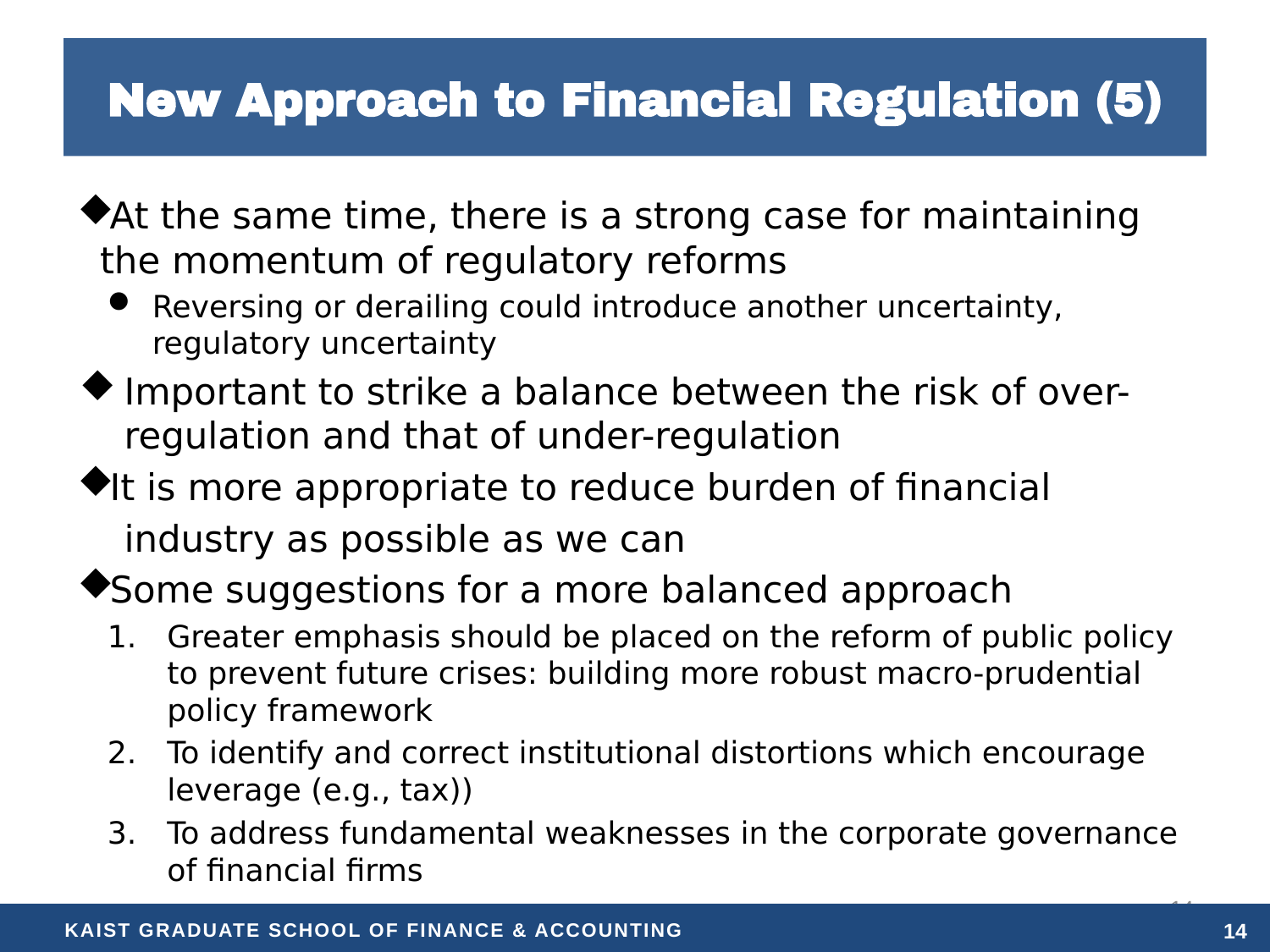

# New Approach to Financial Regulation (5)
At the same time, there is a strong case for maintaining the momentum of regulatory reforms
Reversing or derailing could introduce another uncertainty, regulatory uncertainty
Important to strike a balance between the risk of over-regulation and that of under-regulation
It is more appropriate to reduce burden of financial
    industry as possible as we can
Some suggestions for a more balanced approach
Greater emphasis should be placed on the reform of public policy to prevent future crises: building more robust macro-prudential policy framework
To identify and correct institutional distortions which encourage leverage (e.g., tax))
To address fundamental weaknesses in the corporate governance of financial firms

14